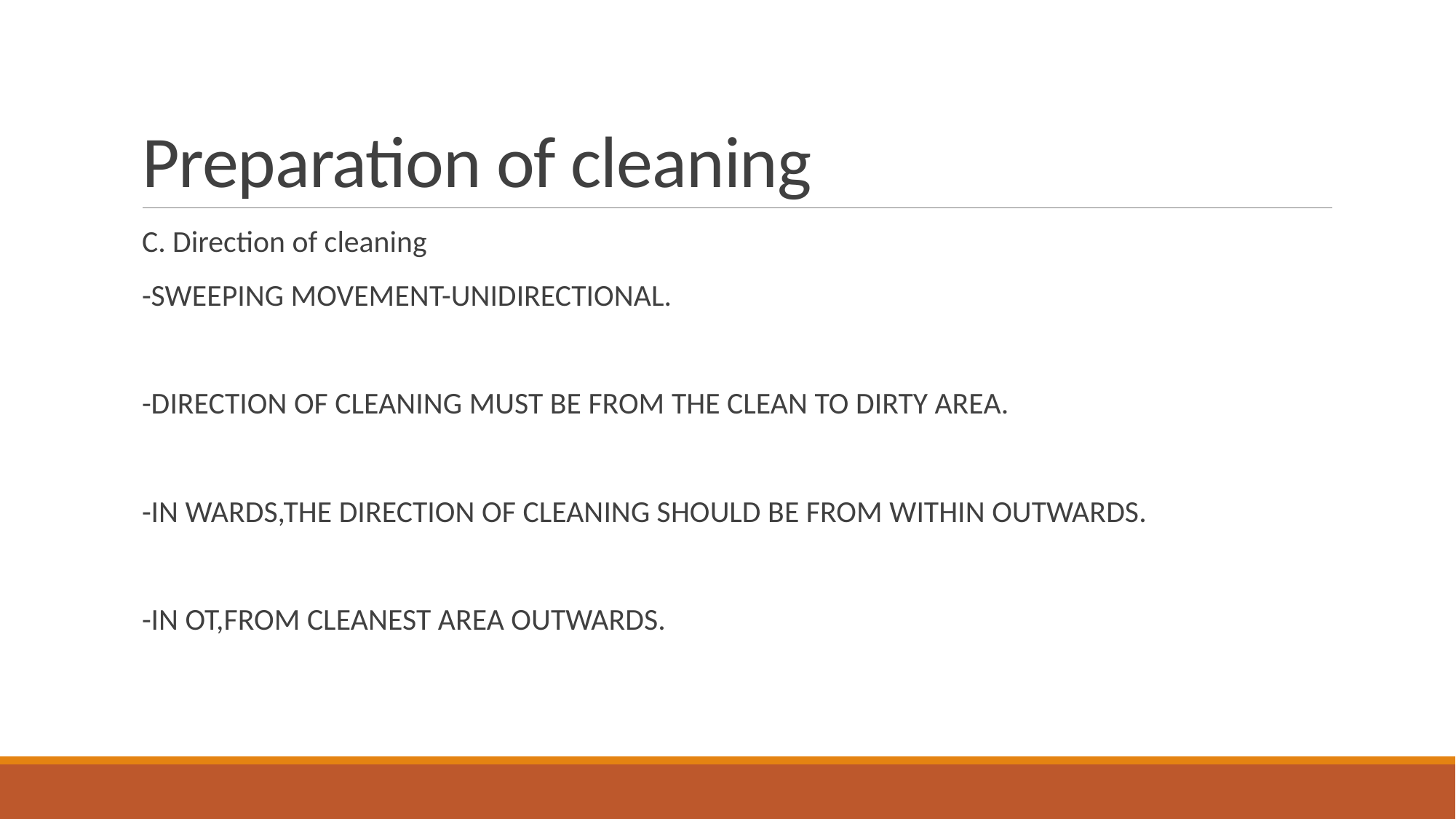

# Preparation of cleaning
C. Direction of cleaning
-SWEEPING MOVEMENT-UNIDIRECTIONAL.

-DIRECTION OF CLEANING MUST BE FROM THE CLEAN TO DIRTY AREA.

-IN WARDS,THE DIRECTION OF CLEANING SHOULD BE FROM WITHIN OUTWARDS.

-IN OT,FROM CLEANEST AREA OUTWARDS.